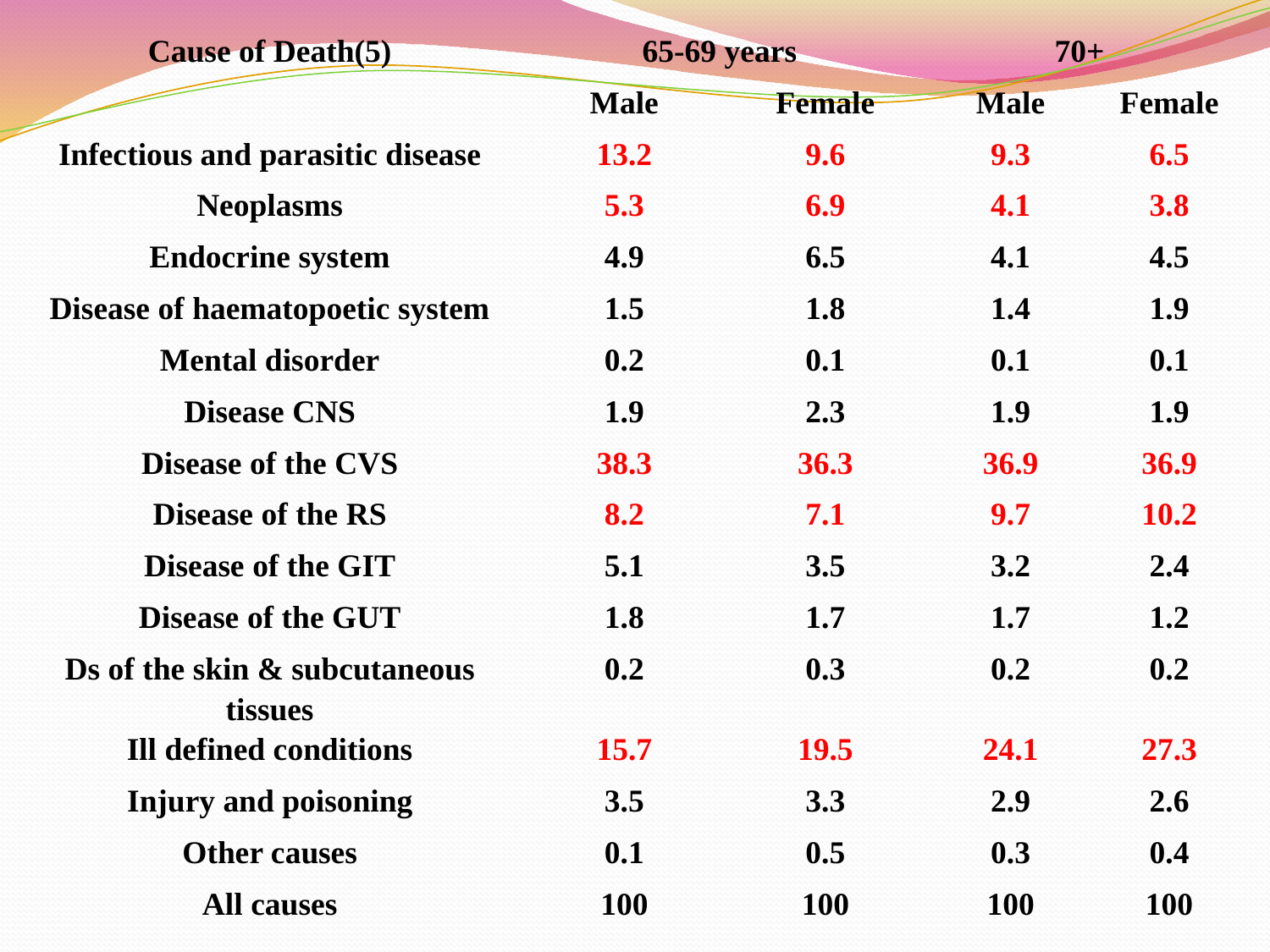

| Cause of Death(5) | 65-69 years |  | 70+ |  |
| --- | --- | --- | --- | --- |
|  | Male | Female | Male | Female |
| Infectious and parasitic disease | 13.2 | 9.6 | 9.3 | 6.5 |
| Neoplasms | 5.3 | 6.9 | 4.1 | 3.8 |
| Endocrine system | 4.9 | 6.5 | 4.1 | 4.5 |
| Disease of haematopoetic system | 1.5 | 1.8 | 1.4 | 1.9 |
| Mental disorder | 0.2 | 0.1 | 0.1 | 0.1 |
| Disease CNS | 1.9 | 2.3 | 1.9 | 1.9 |
| Disease of the CVS | 38.3 | 36.3 | 36.9 | 36.9 |
| Disease of the RS | 8.2 | 7.1 | 9.7 | 10.2 |
| Disease of the GIT | 5.1 | 3.5 | 3.2 | 2.4 |
| Disease of the GUT | 1.8 | 1.7 | 1.7 | 1.2 |
| Ds of the skin & subcutaneous tissues | 0.2 | 0.3 | 0.2 | 0.2 |
| Ill defined conditions | 15.7 | 19.5 | 24.1 | 27.3 |
| Injury and poisoning | 3.5 | 3.3 | 2.9 | 2.6 |
| Other causes | 0.1 | 0.5 | 0.3 | 0.4 |
| All causes | 100 | 100 | 100 | 100 |